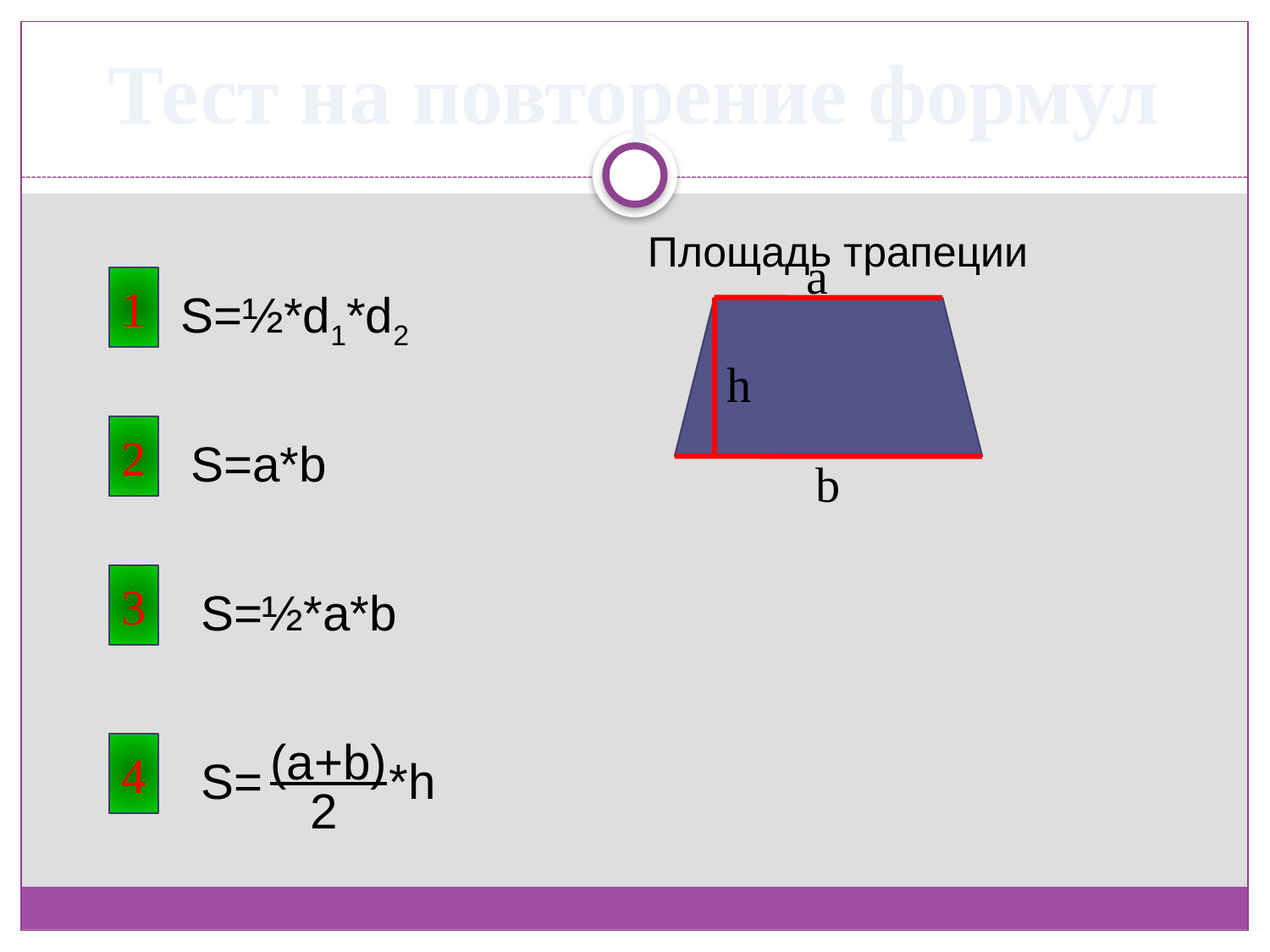

# Тест на повторение формул
Площадь трапеции
a
1
S=½*d1*d2

h
2
S=a*b
b
3
S=½*a*b
(a+b)
S=
*h
2
4